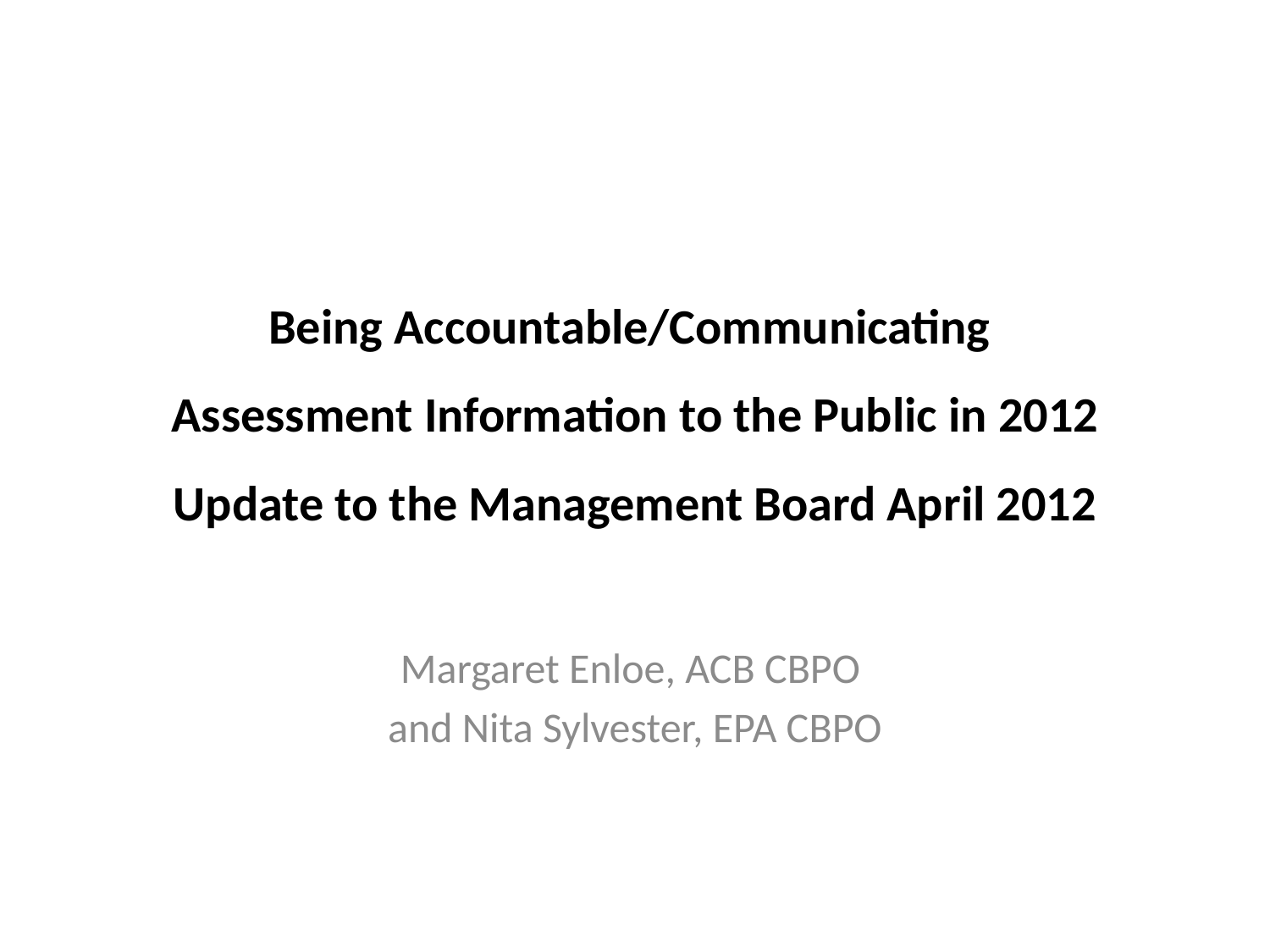

# Being Accountable/Communicating Assessment Information to the Public in 2012 Update to the Management Board April 2012
Margaret Enloe, ACB CBPO
and Nita Sylvester, EPA CBPO